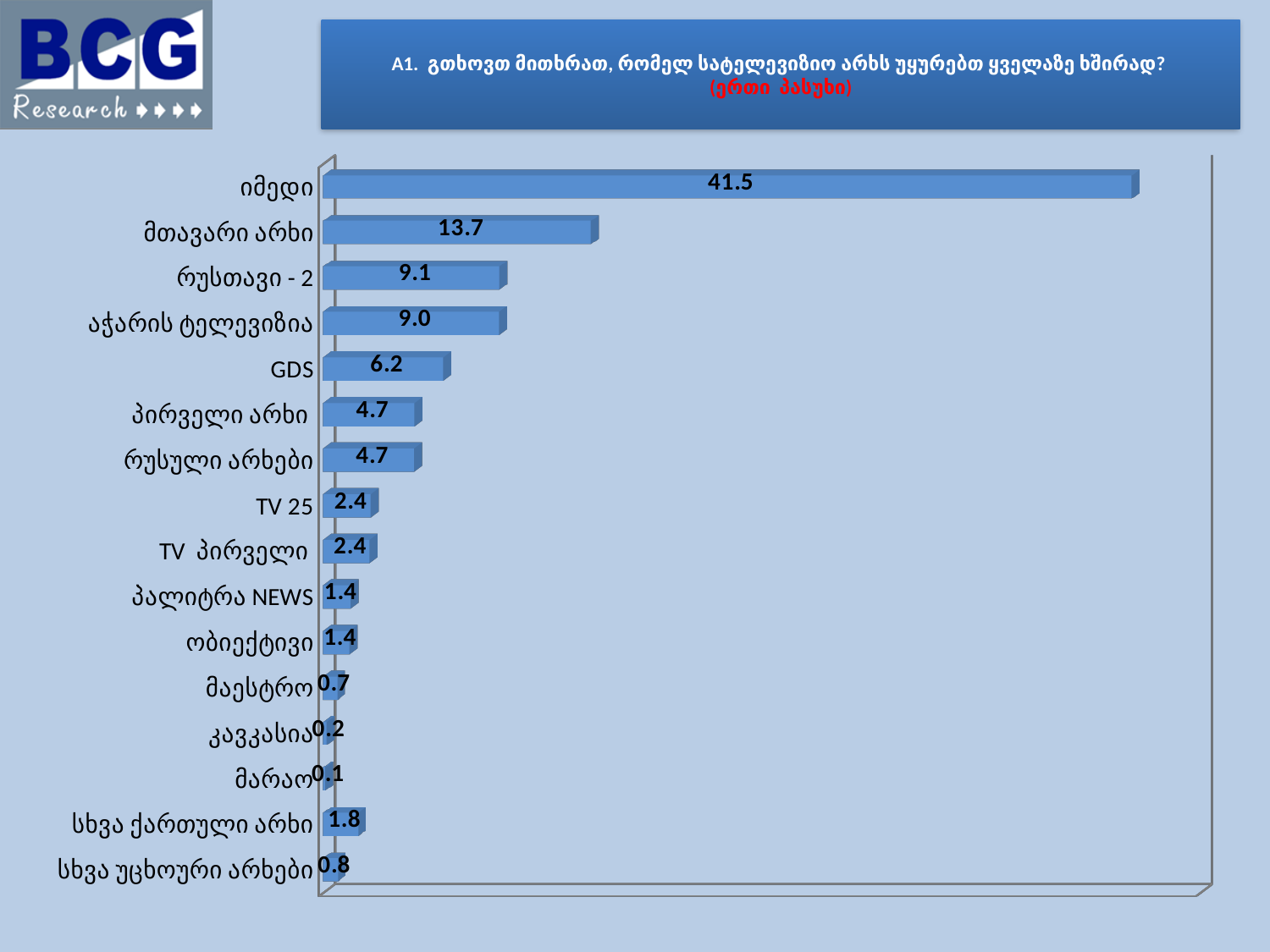

# A1.  გთხოვთ მითხრათ, რომელ სატელევიზიო არხს უყურებთ ყველაზე ხშირად? (ერთი  პასუხი)

[unsupported chart]